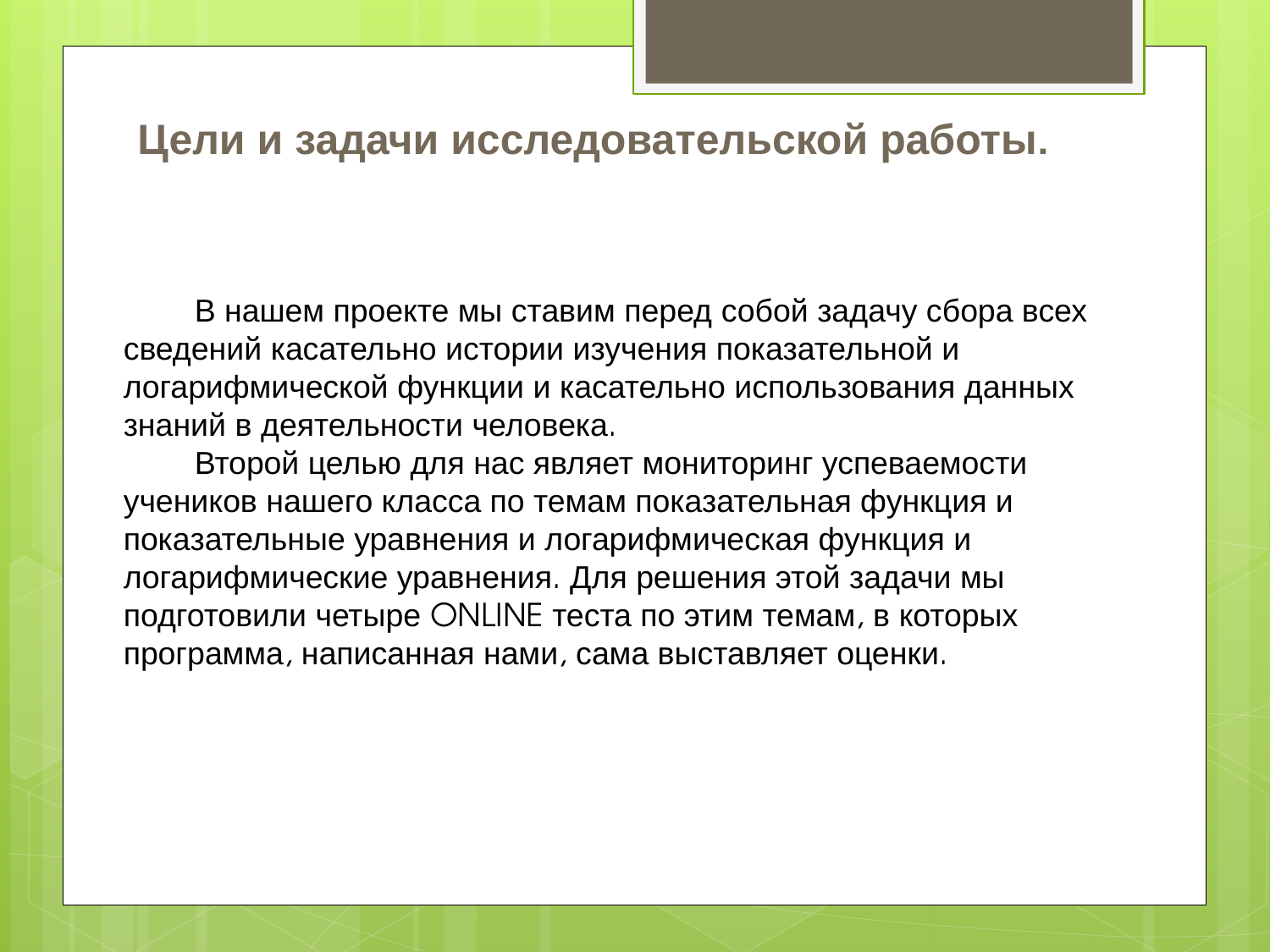

Цели и задачи исследовательской работы.
        В нашем проекте мы ставим перед собой задачу сбора всех сведений касательно истории изучения показательной и логарифмической функции и касательно использования данных знаний в деятельности человека.
        Второй целью для нас являет мониторинг успеваемости учеников нашего класса по темам показательная функция и показательные уравнения и логарифмическая функция и логарифмические уравнения. Для решения этой задачи мы подготовили четыре ONLINE теста по этим темам, в которых программа, написанная нами, сама выставляет оценки.